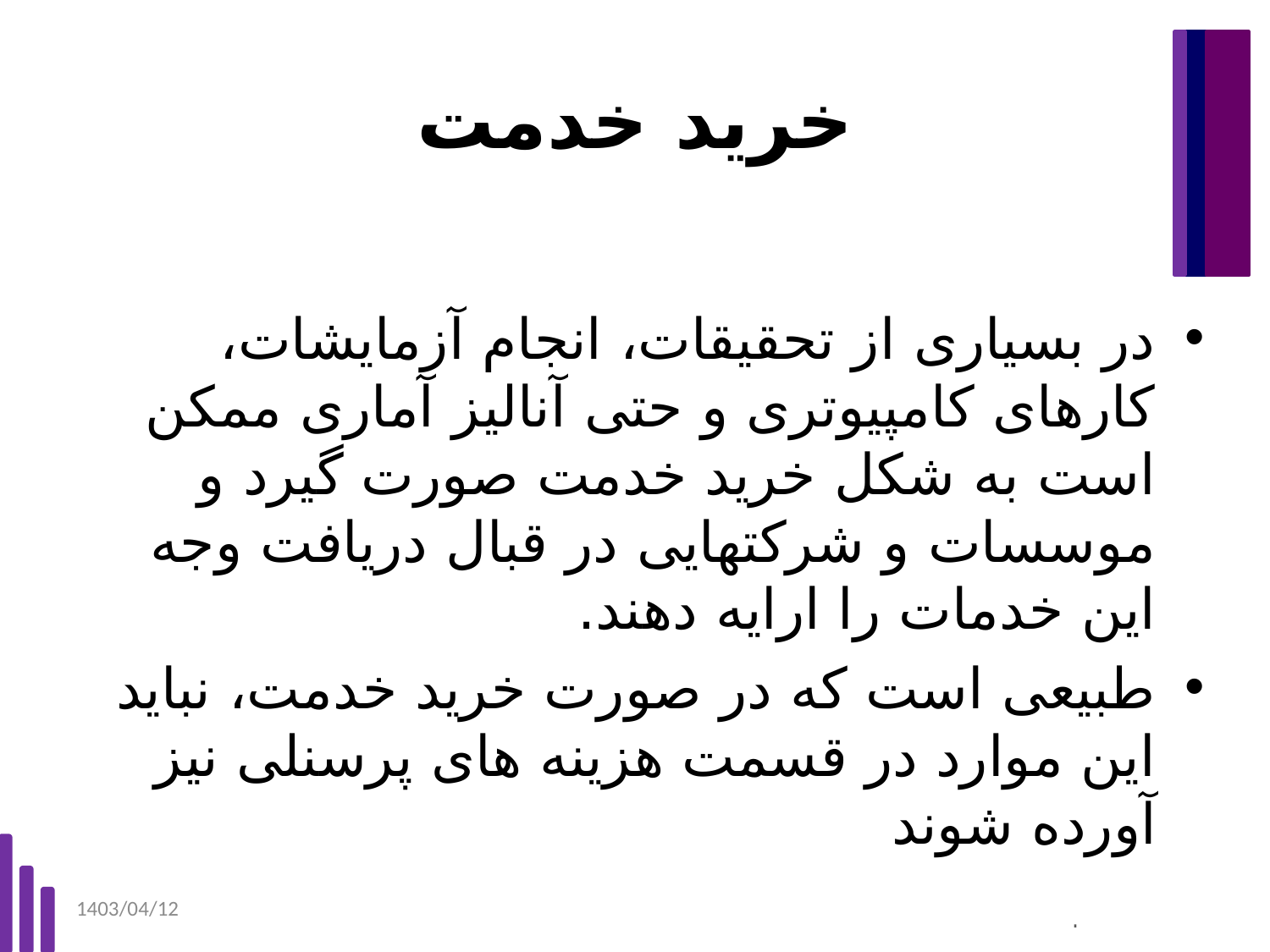

# خرید خدمت
در بسیاری از تحقیقات، انجام آزمایشات، کارهای کامپیوتری و حتی آنالیز آماری ممکن است به شکل خرید خدمت صورت گیرد و موسسات و شرکتهایی در قبال دریافت وجه این خدمات را ارایه دهند.
طبیعی است که در صورت خرید خدمت، نباید این موارد در قسمت هزینه های پرسنلی نیز آورده شوند
1403/04/12